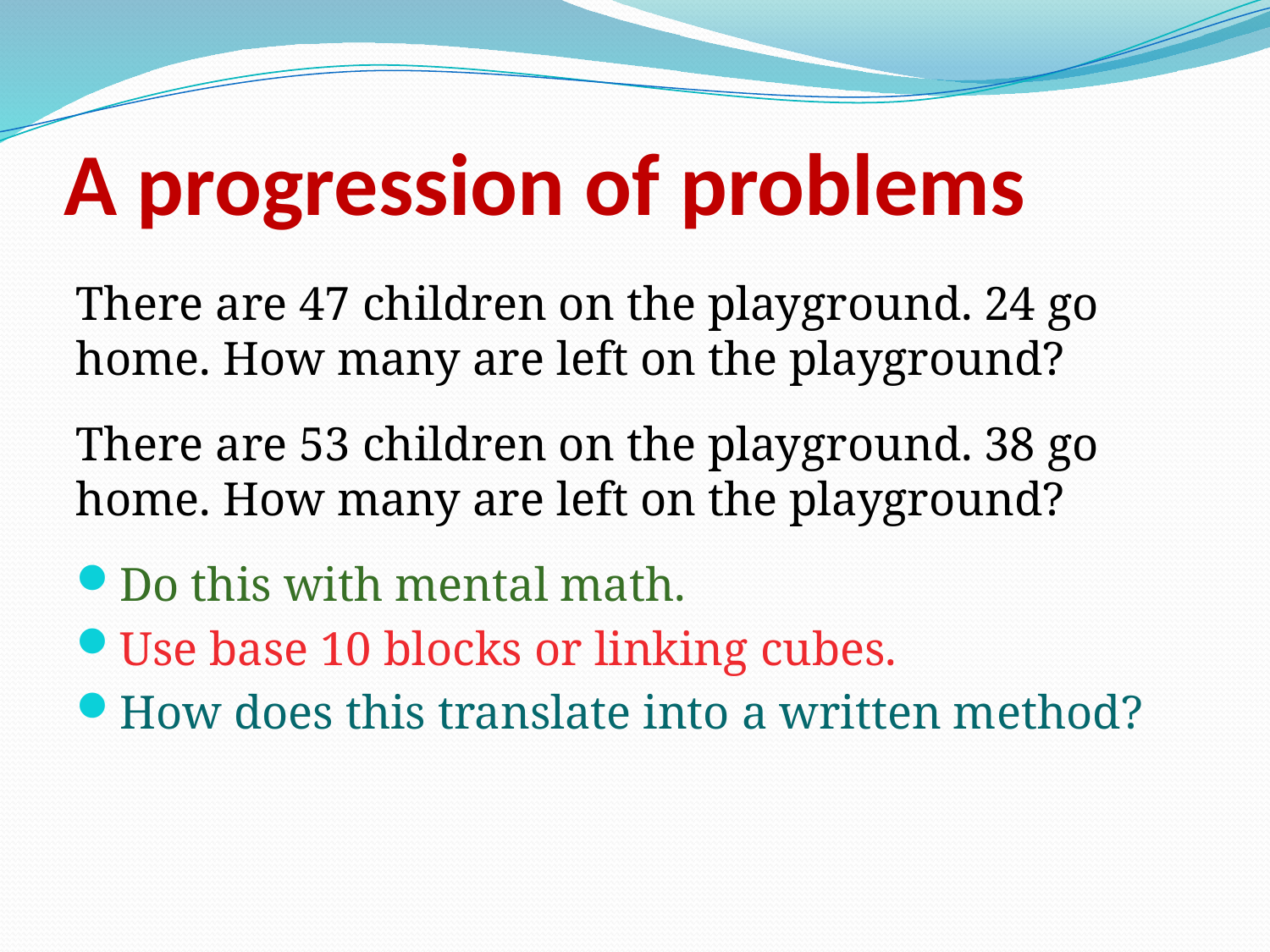

# A progression of problems
There are 47 children on the playground. 24 go home. How many are left on the playground?
There are 53 children on the playground. 38 go home. How many are left on the playground?
Do this with mental math.
Use base 10 blocks or linking cubes.
How does this translate into a written method?